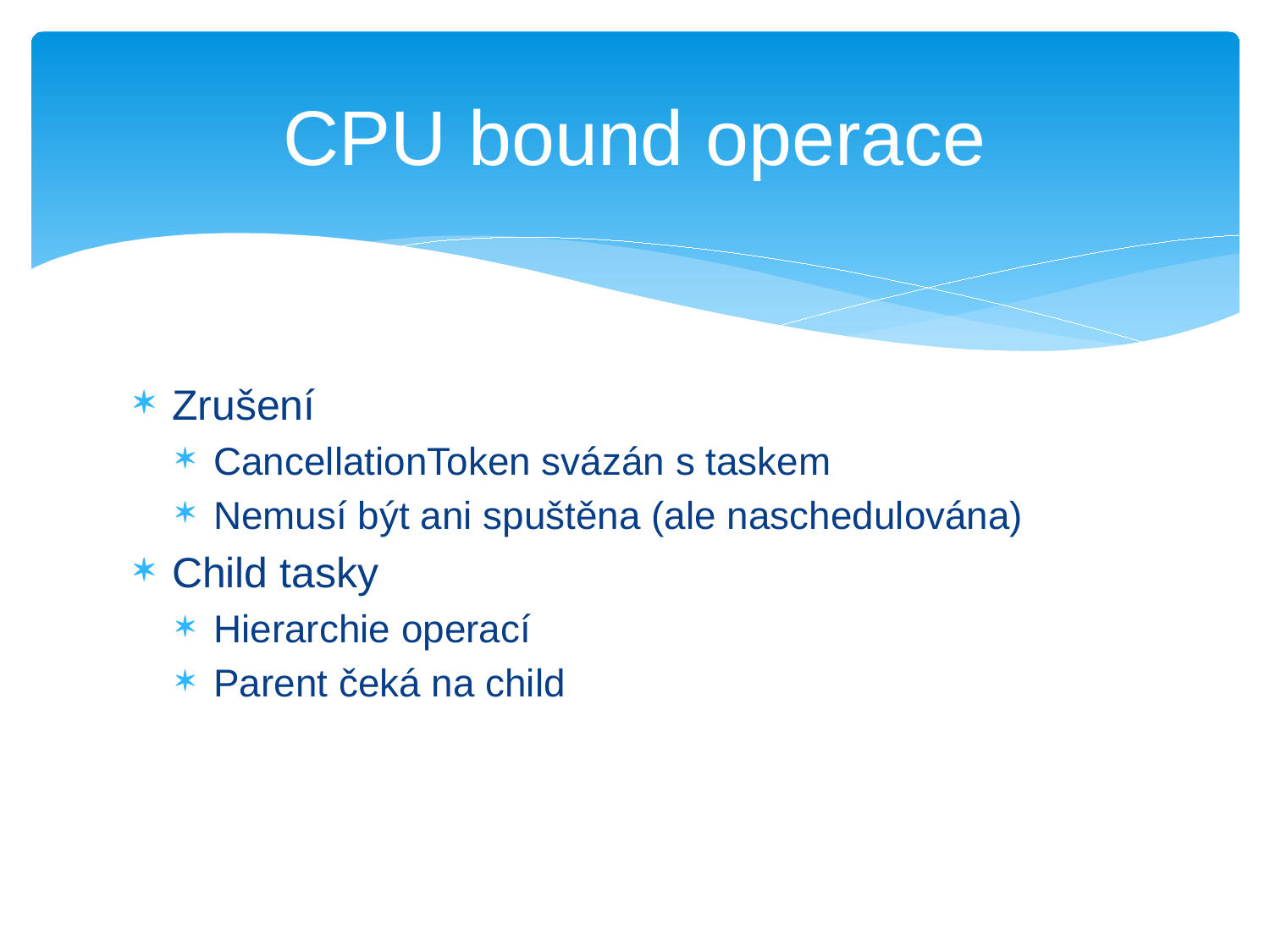

# CPU bound operace
Zrušení
CancellationToken svázán s taskem
Nemusí být ani spuštěna (ale naschedulována)
Child tasky
Hierarchie operací
Parent čeká na child